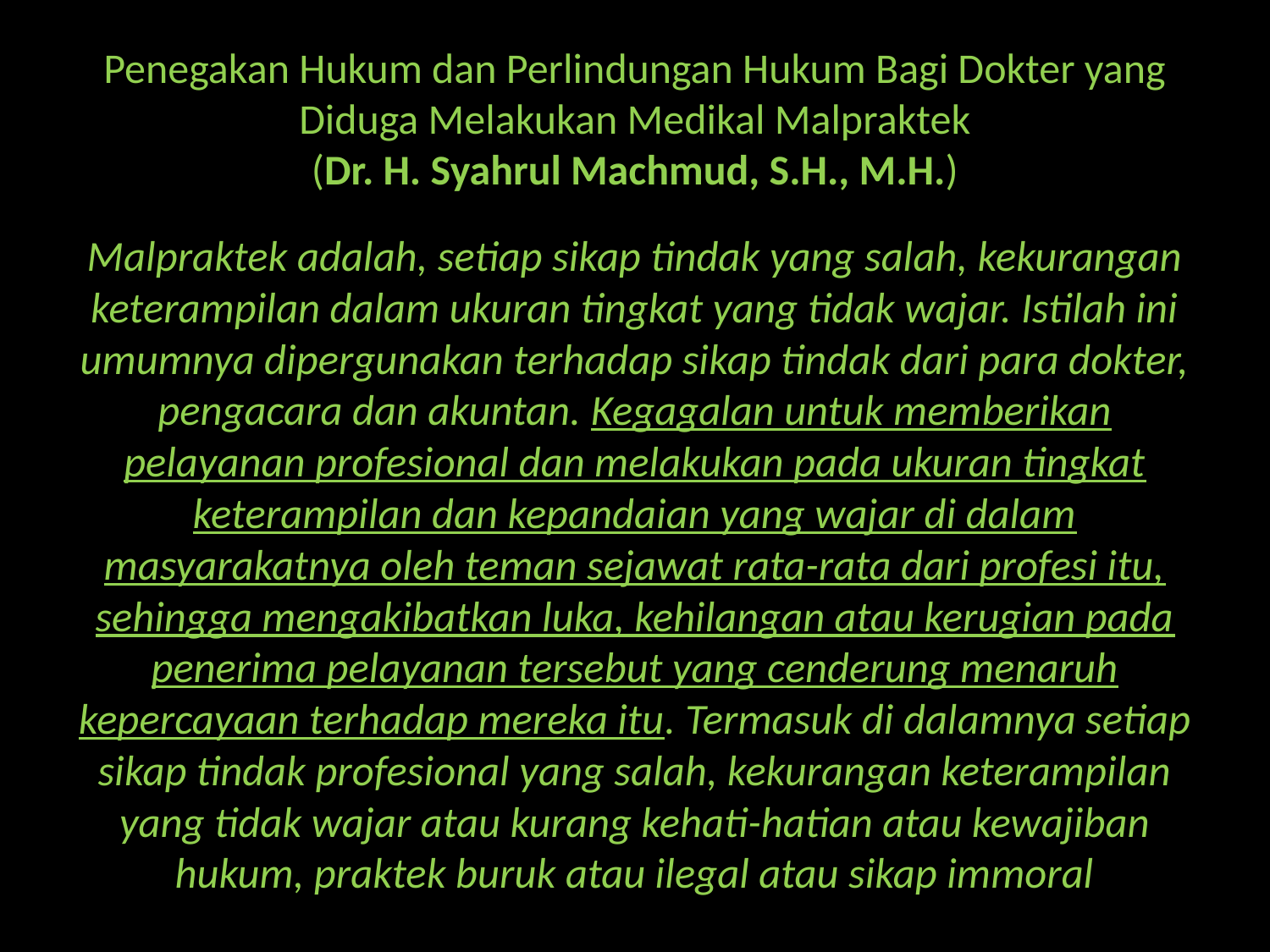

# Penegakan Hukum dan Perlindungan Hukum Bagi Dokter yang Diduga Melakukan Medikal Malpraktek (Dr. H. Syahrul Machmud, S.H., M.H.)
Malpraktek adalah, setiap sikap tindak yang salah, kekurangan keterampilan dalam ukuran tingkat yang tidak wajar. Istilah ini umumnya dipergunakan terhadap sikap tindak dari para dokter, pengacara dan akuntan. Kegagalan untuk memberikan pelayanan profesional dan melakukan pada ukuran tingkat keterampilan dan kepandaian yang wajar di dalam masyarakatnya oleh teman sejawat rata-rata dari profesi itu, sehingga mengakibatkan luka, kehilangan atau kerugian pada penerima pelayanan tersebut yang cenderung menaruh kepercayaan terhadap mereka itu. Termasuk di dalamnya setiap sikap tindak profesional yang salah, kekurangan keterampilan yang tidak wajar atau kurang kehati-hatian atau kewajiban hukum, praktek buruk atau ilegal atau sikap immoral